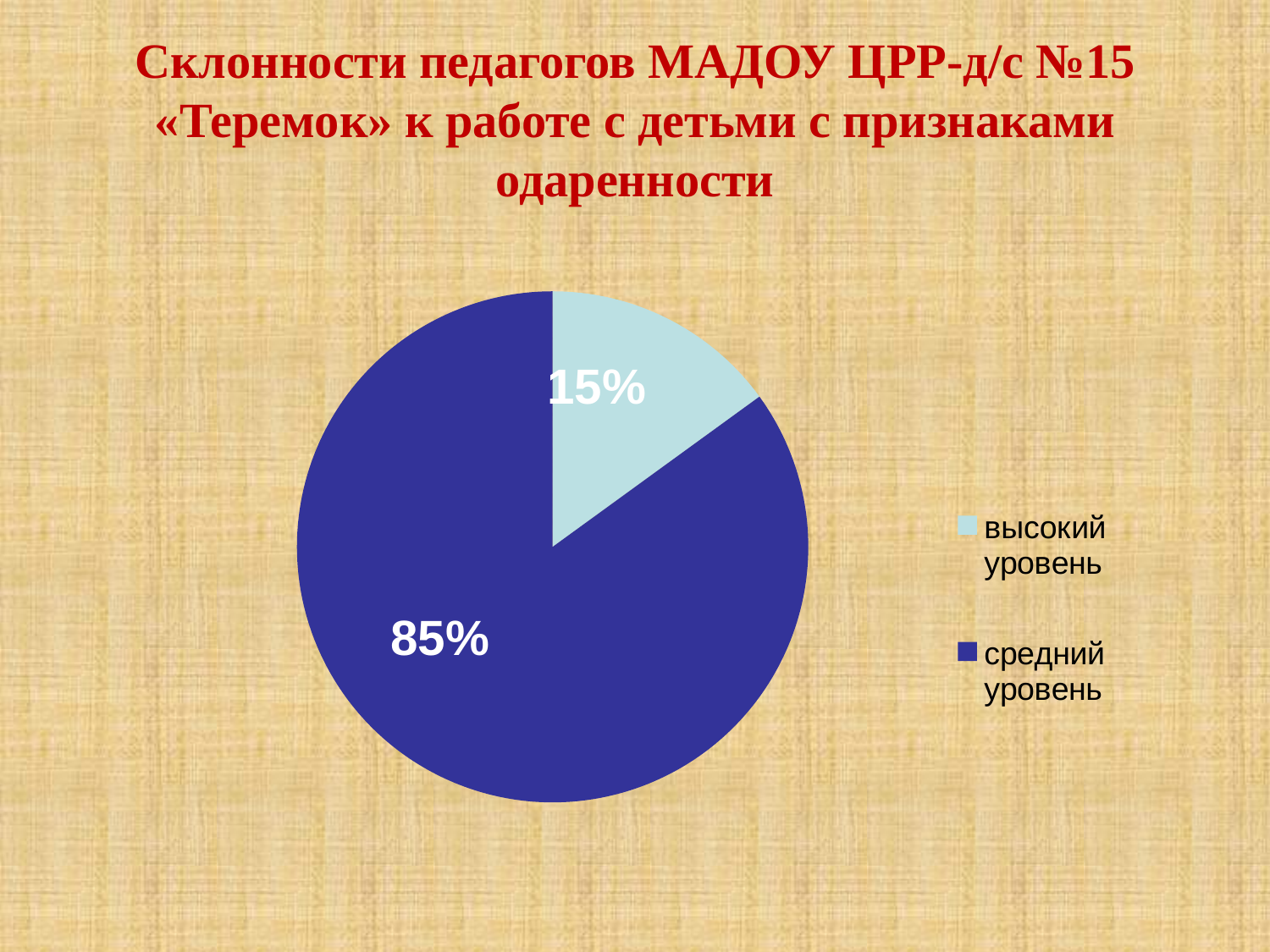

# Склонности педагогов МАДОУ ЦРР-д/с №15 «Теремок» к работе с детьми с признаками одаренности

### Chart

| Category | Столбец1 |
|---|---|
| высокий уровень  | 15.0 |
| средний уровень | 85.0 |